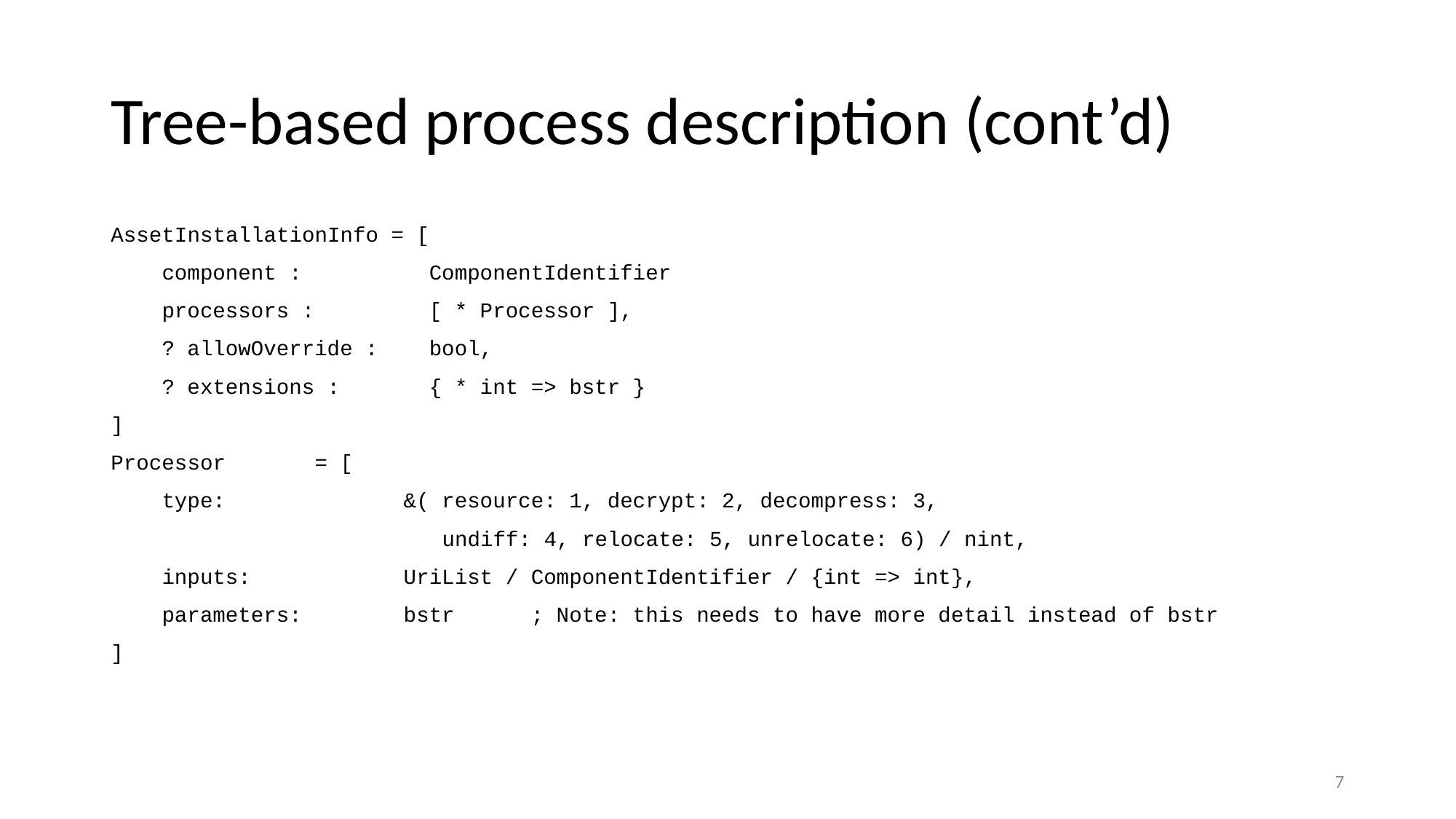

# Tree-based process description (cont’d)
AssetInstallationInfo = [
    component :          ComponentIdentifier
    processors :         [ * Processor ],
    ? allowOverride :    bool,
    ? extensions :       { * int => bstr }
]
Processor       = [
    type:              &( resource: 1, decrypt: 2, decompress: 3,
                          undiff: 4, relocate: 5, unrelocate: 6) / nint,
    inputs:            UriList / ComponentIdentifier / {int => int},
    parameters:        bstr      ; Note: this needs to have more detail instead of bstr
]
7